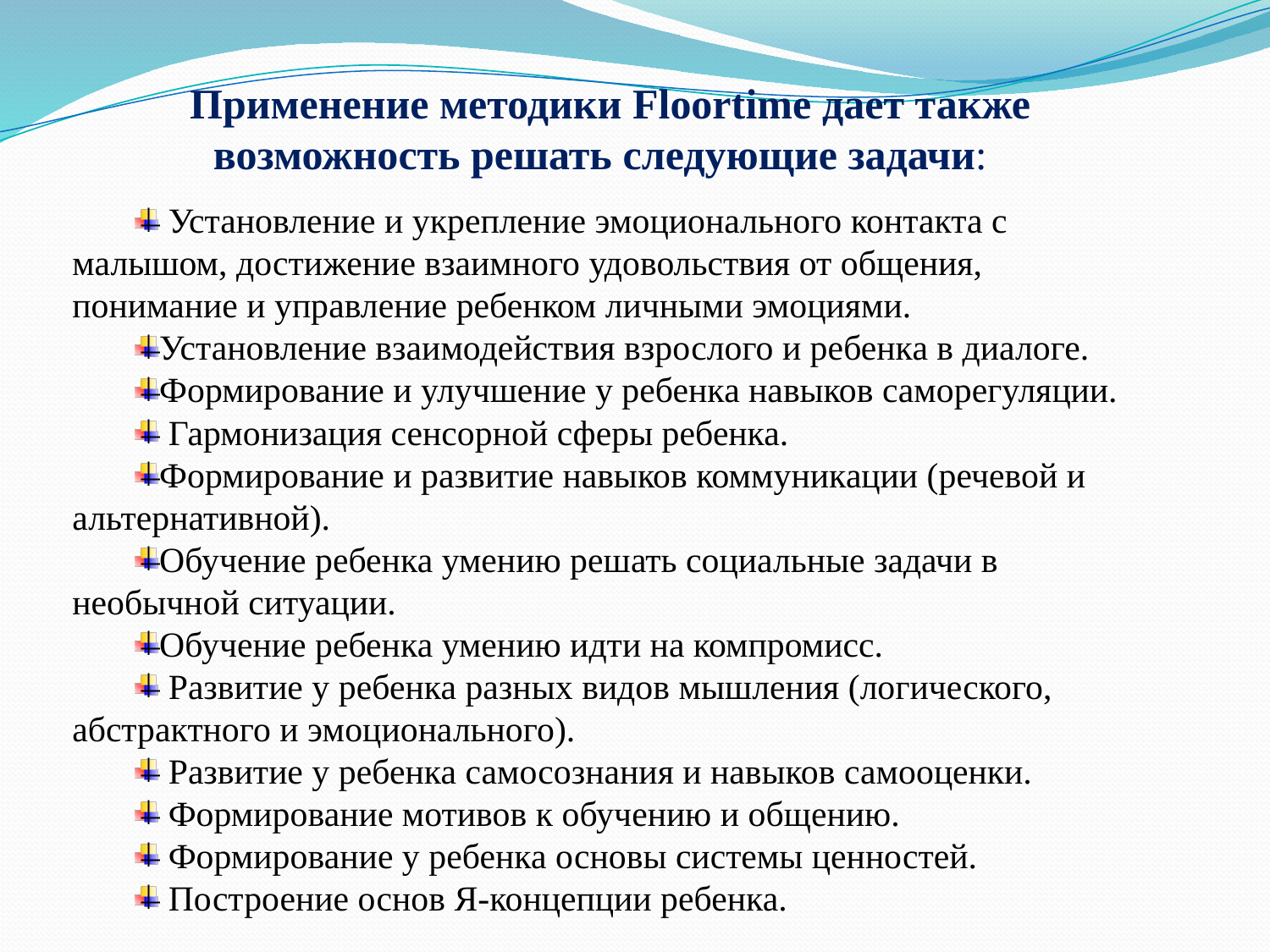

Применение методики Floortime дает также     возможность решать следующие задачи:
 Установление и укрепление эмоционального контакта с малышом, достижение взаимного удовольствия от общения, понимание и управление ребенком личными эмоциями.
Установление взаимодействия взрослого и ребенка в диалоге.
Формирование и улучшение у ребенка навыков саморегуляции.
 Гармонизация сенсорной сферы ребенка.
Формирование и развитие навыков коммуникации (речевой и альтернативной).
Обучение ребенка умению решать социальные задачи в необычной ситуации.
Обучение ребенка умению идти на компромисс.
 Развитие у ребенка разных видов мышления (логического, абстрактного и эмоционального).
 Развитие у ребенка самосознания и навыков самооценки.
 Формирование мотивов к обучению и общению.
 Формирование у ребенка основы системы ценностей.
 Построение основ Я-концепции ребенка.